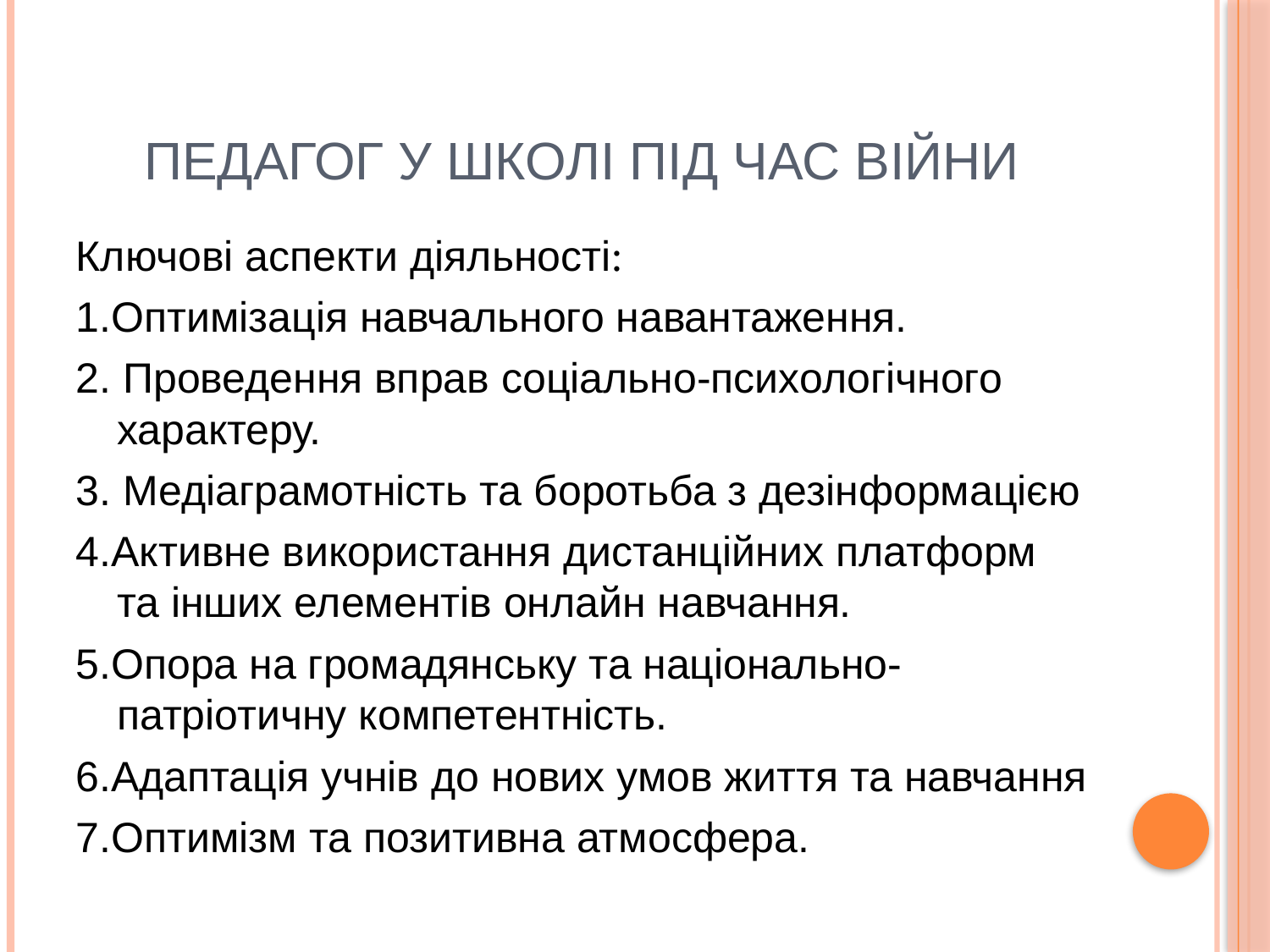

# Педагог у школі під час війни
Ключові аспекти діяльності:
1.Оптимізація навчального навантаження.
2. Проведення вправ соціально-психологічного характеру.
3. Медіаграмотність та боротьба з дезінформацією
4.Активне використання дистанційних платформ та інших елементів онлайн навчання.
5.Опора на громадянську та національно-патріотичну компетентність.
6.Адаптація учнів до нових умов життя та навчання
7.Оптимізм та позитивна атмосфера.